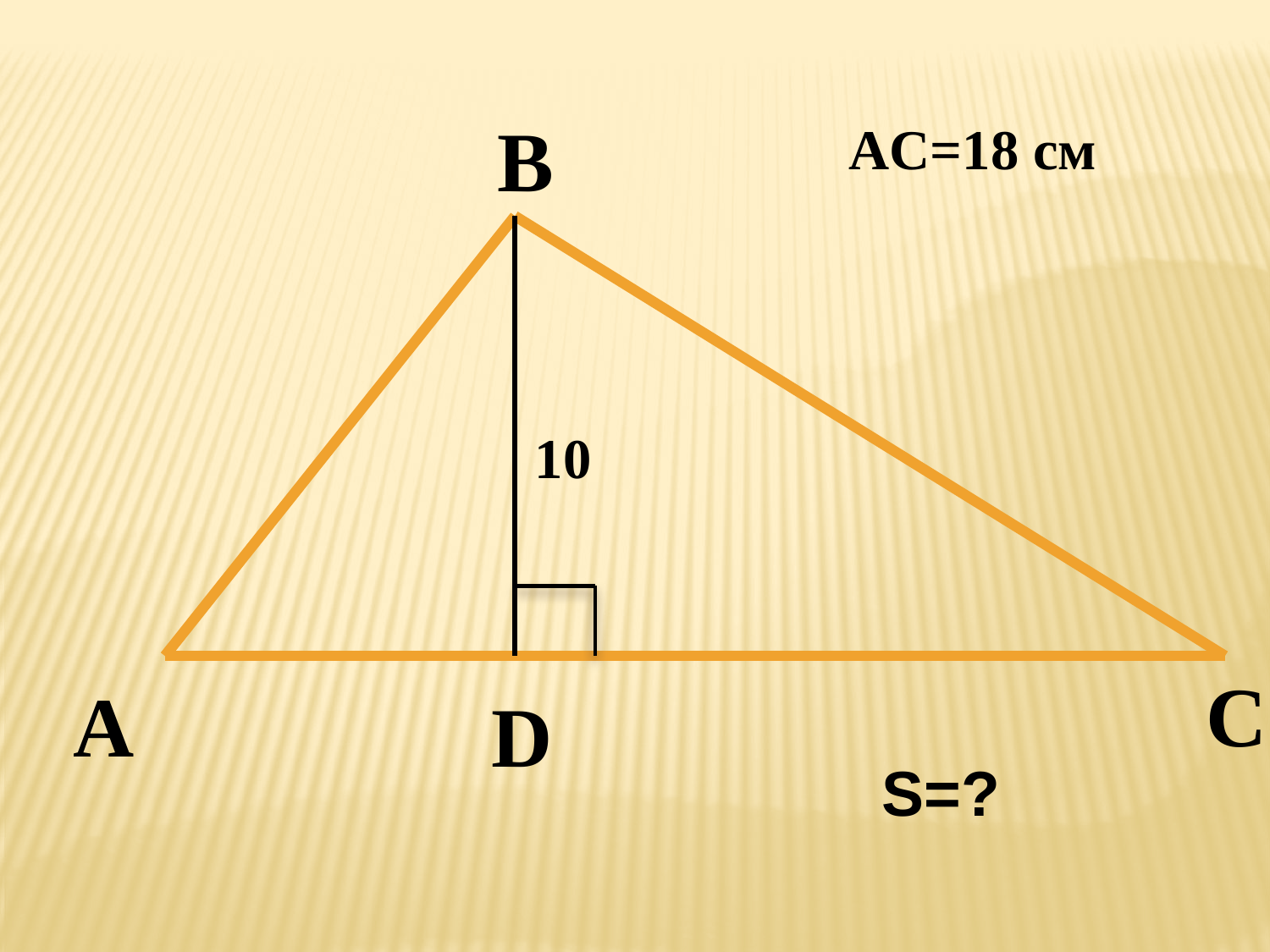

В
AС=18 см
10
С
А
D
S=?